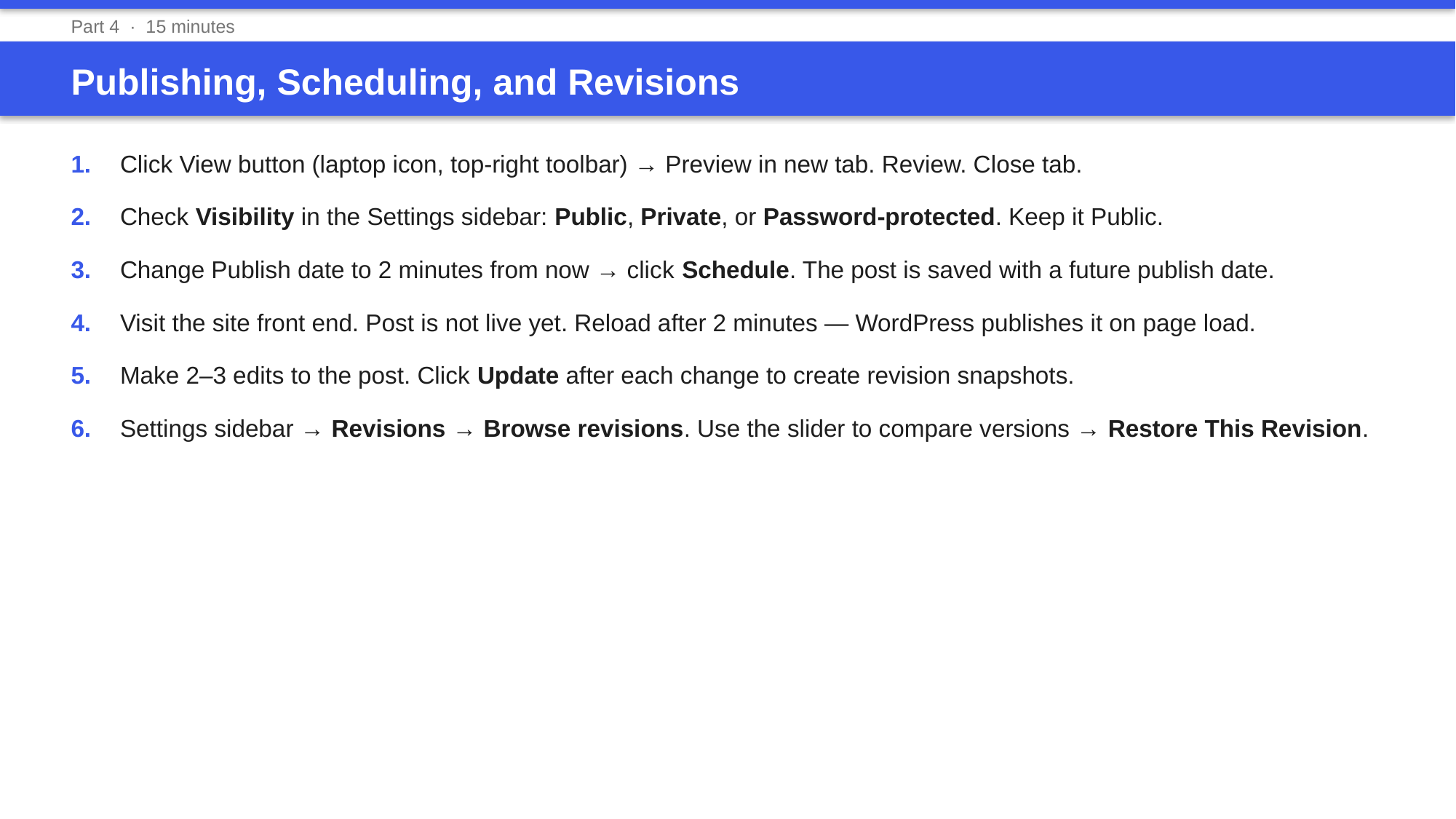

Part 4  ·  15 minutes

Publishing, Scheduling, and Revisions
1.	Click View button (laptop icon, top-right toolbar) → Preview in new tab. Review. Close tab.
2.	Check Visibility in the Settings sidebar: Public, Private, or Password-protected. Keep it Public.
3.	Change Publish date to 2 minutes from now → click Schedule. The post is saved with a future publish date.
4.	Visit the site front end. Post is not live yet. Reload after 2 minutes — WordPress publishes it on page load.
5.	Make 2–3 edits to the post. Click Update after each change to create revision snapshots.
6.	Settings sidebar → Revisions → Browse revisions. Use the slider to compare versions → Restore This Revision.